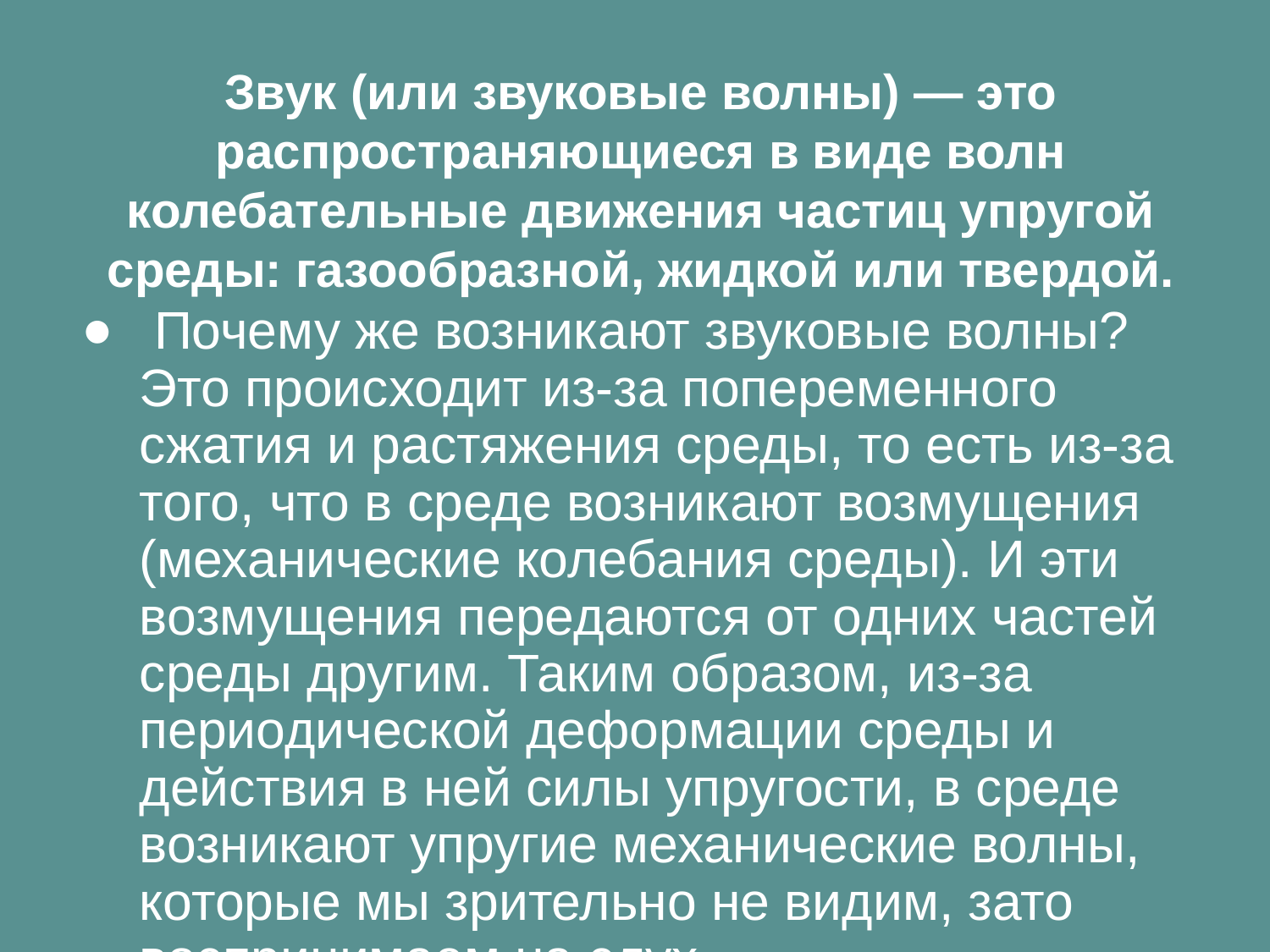

Звук (или звуковые волны) — это распространяющиеся в виде волн колебательные движения частиц упругой среды: газообразной, жидкой или твердой.
 Почему же возникают звуковые волны? Это происходит из-за попеременного сжатия и растяжения среды, то есть из-за того, что в среде возникают возмущения (механические колебания среды). И эти возмущения передаются от одних частей среды другим. Таким образом, из-за периодической деформации среды и действия в ней силы упругости, в среде возникают упругие механические волны, которые мы зрительно не видим, зато воспринимаем на слух.